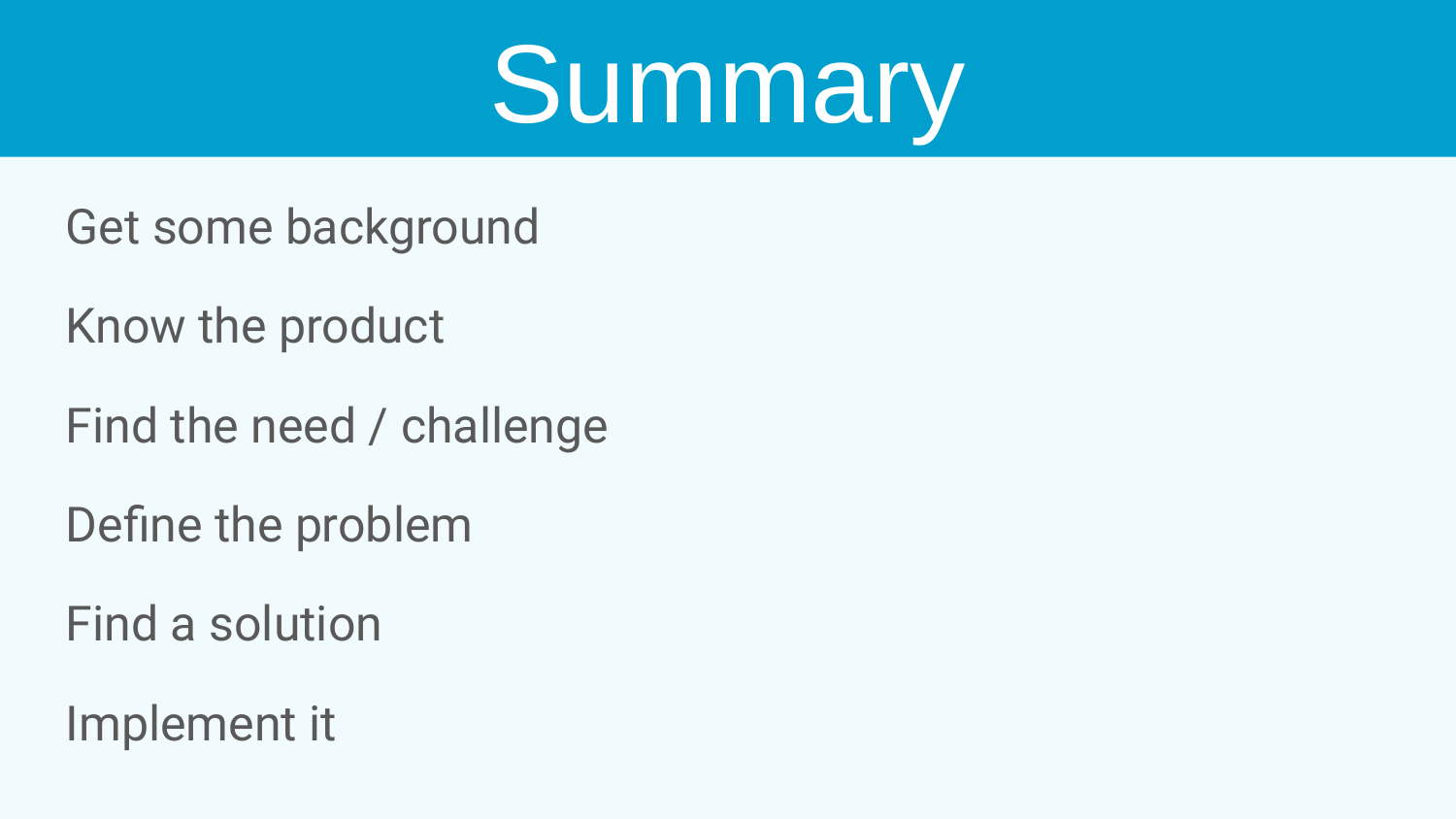

Summary

Get some background
Know the product
Find the need / challenge
Define the problem
Find a solution
Implement it